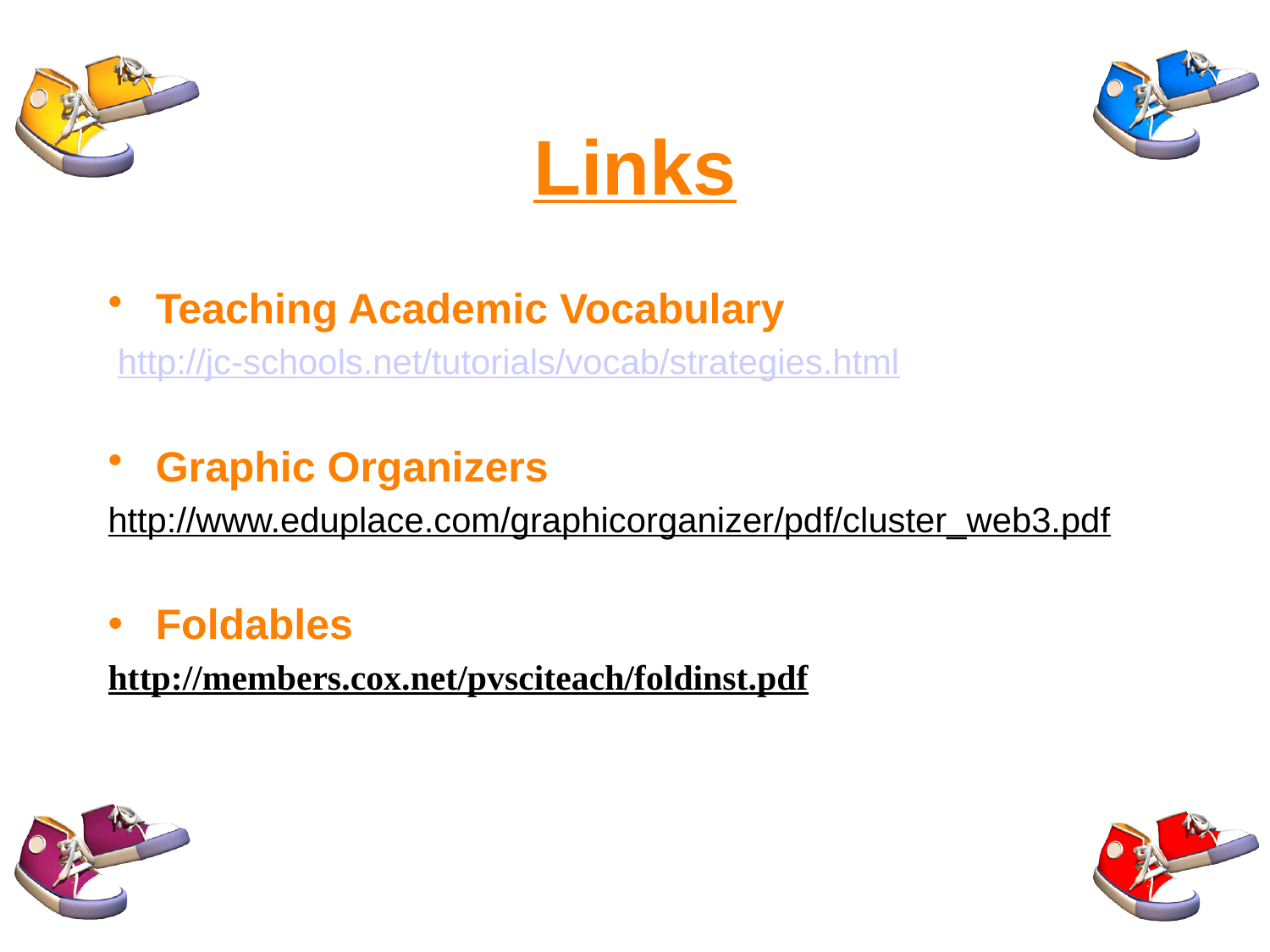

# Links
Teaching Academic Vocabulary
 http://jc-schools.net/tutorials/vocab/strategies.html

Graphic Organizers
http://www.eduplace.com/graphicorganizer/pdf/cluster_web3.pdf

Foldables
http://members.cox.net/pvsciteach/foldinst.pdf